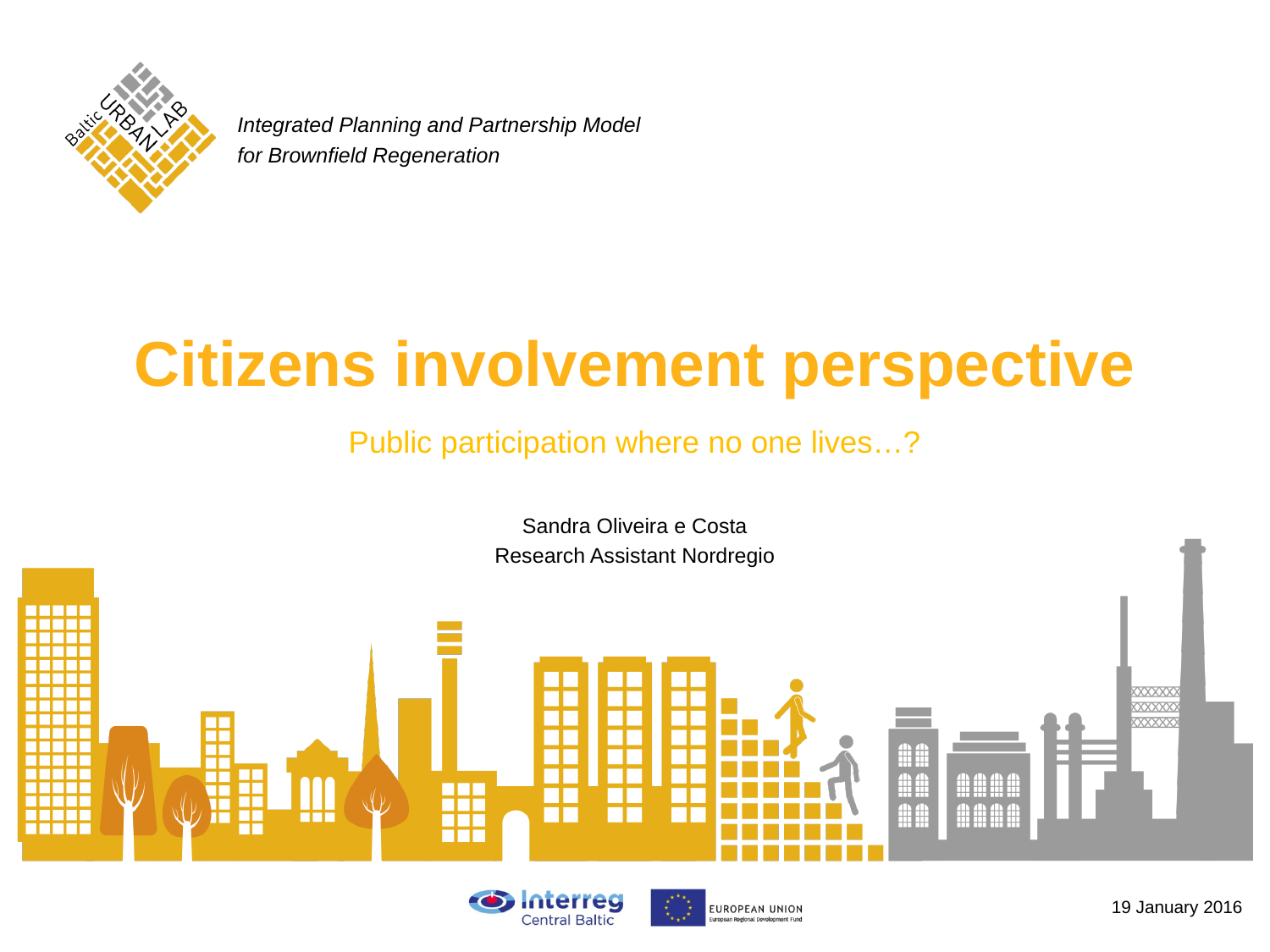

# Citizens involvement perspective
Public participation where no one lives…?
Sandra Oliveira e Costa
Research Assistant Nordregio
19 January 2016